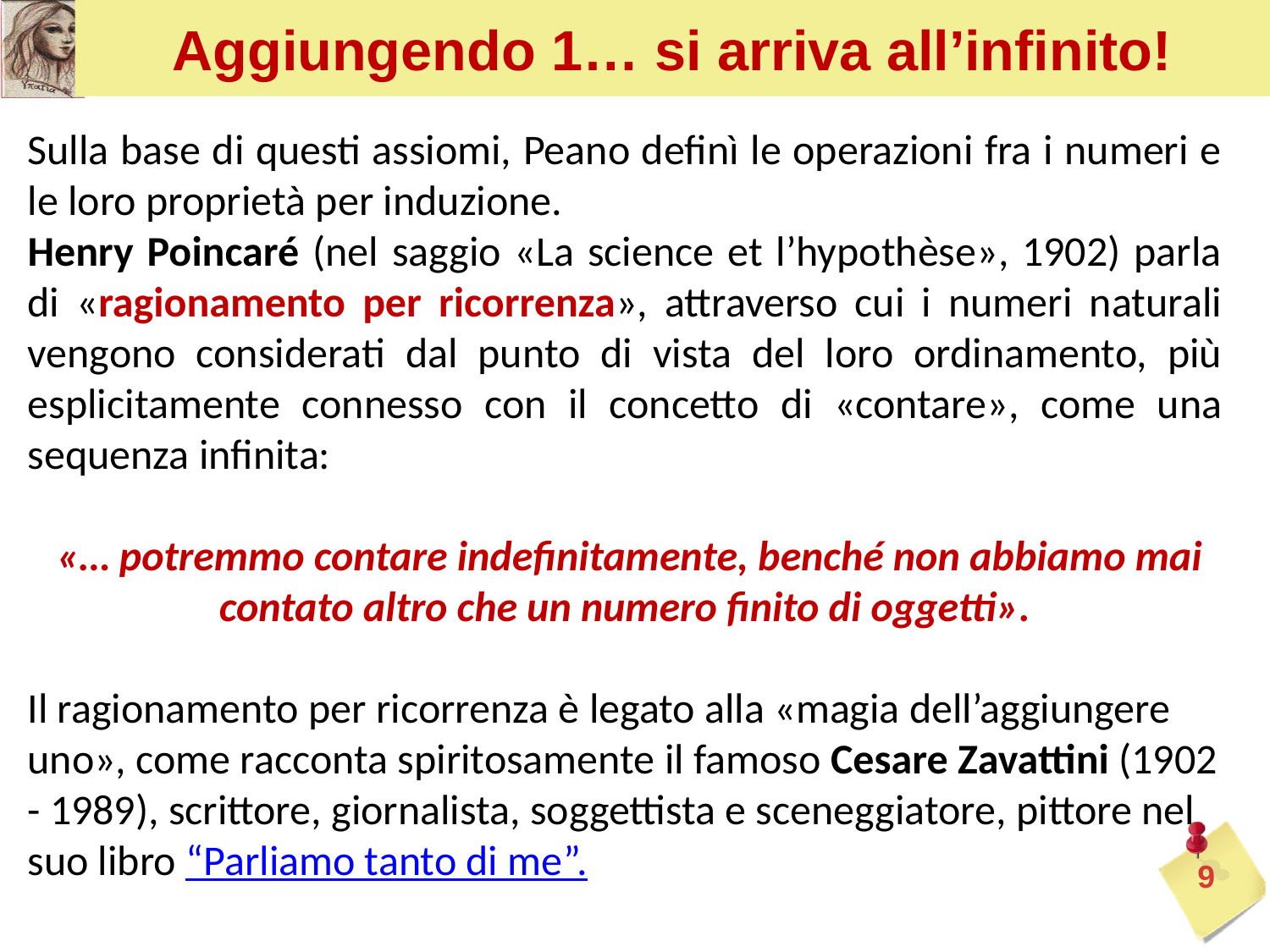

# Aggiungendo 1… si arriva all’infinito!
Sulla base di questi assiomi, Peano definì le operazioni fra i numeri e le loro proprietà per induzione.
Henry Poincaré (nel saggio «La science et l’hypothèse», 1902) parla di «ragionamento per ricorrenza», attraverso cui i numeri naturali vengono considerati dal punto di vista del loro ordinamento, più esplicitamente connesso con il concetto di «contare», come una sequenza infinita:

 «… potremmo contare indefinitamente, benché non abbiamo mai contato altro che un numero finito di oggetti».

Il ragionamento per ricorrenza è legato alla «magia dell’aggiungere uno», come racconta spiritosamente il famoso Cesare Zavattini (1902 - 1989), scrittore, giornalista, soggettista e sceneggiatore, pittore nel suo libro “Parliamo tanto di me”.